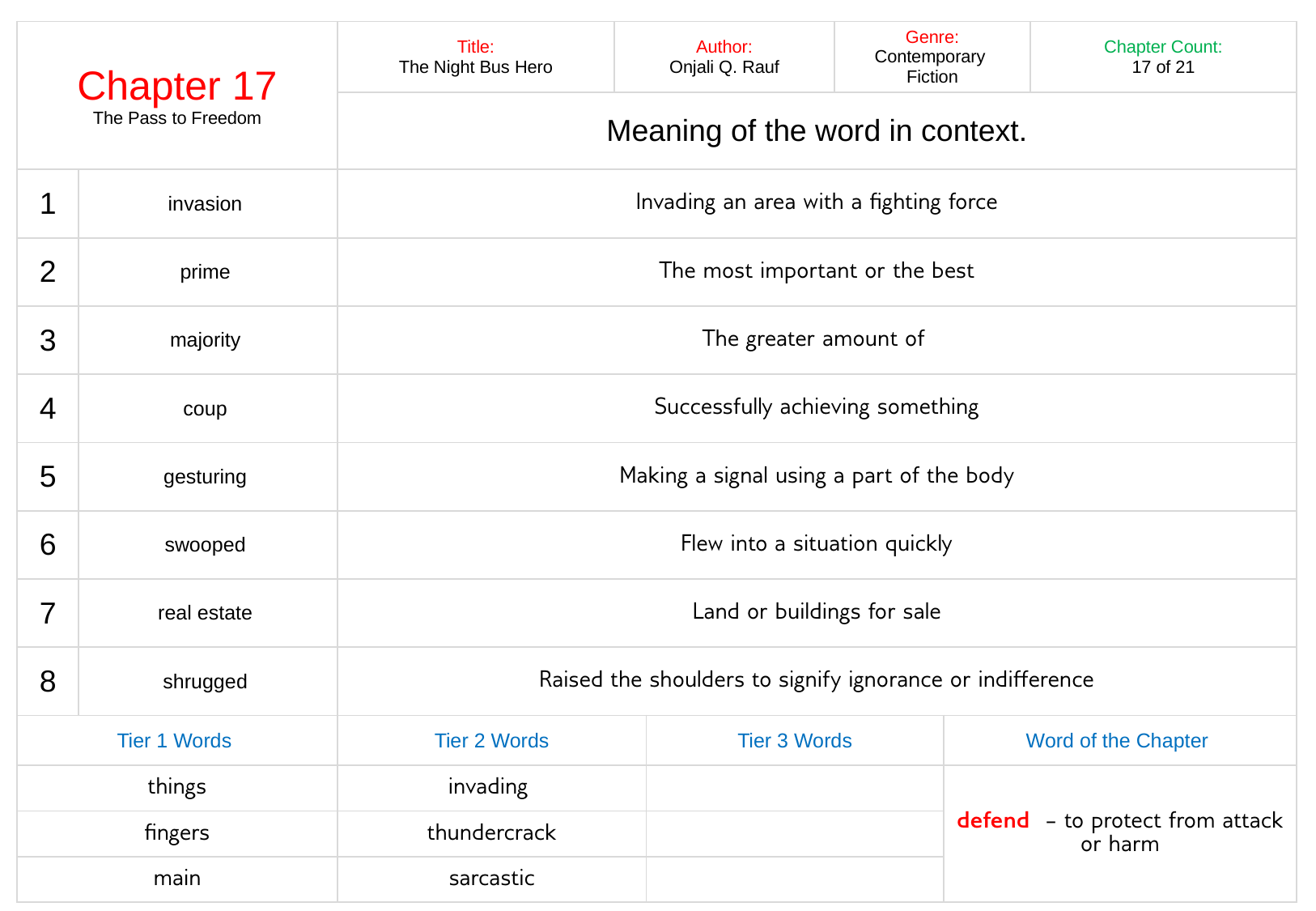

| Chapter 17 The Pass to Freedom |  | Title: The Night Bus Hero | Author: Onjali Q. Rauf |  | Genre: Contemporary Fiction | Chapter Word Count: 435 | Chapter Count: 17 of 21 |
| --- | --- | --- | --- | --- | --- | --- | --- |
|  |  | Meaning of the word in context. |  |  |  |  |  |
| 1 | invasion | Invading an area with a fighting force |  |  |  |  |  |
| 2 | prime | The most important or the best |  |  |  |  |  |
| 3 | majority | The greater amount of |  |  |  |  |  |
| 4 | coup | Successfully achieving something |  |  |  |  |  |
| 5 | gesturing | Making a signal using a part of the body |  |  |  |  |  |
| 6 | swooped | Flew into a situation quickly |  |  |  |  |  |
| 7 | real estate | Land or buildings for sale |  |  |  |  |  |
| 8 | shrugged | Raised the shoulders to signify ignorance or indifference |  |  |  |  |  |
| Tier 1 Words |  | Tier 2 Words |  | Tier 3 Words |  | Word of the Chapter |  |
| things |  | invading |  |  |  | defend – to protect from attack or harm |  |
| fingers |  | thundercrack |  |  |  |  |  |
| main |  | sarcastic |  |  |  |  |  |